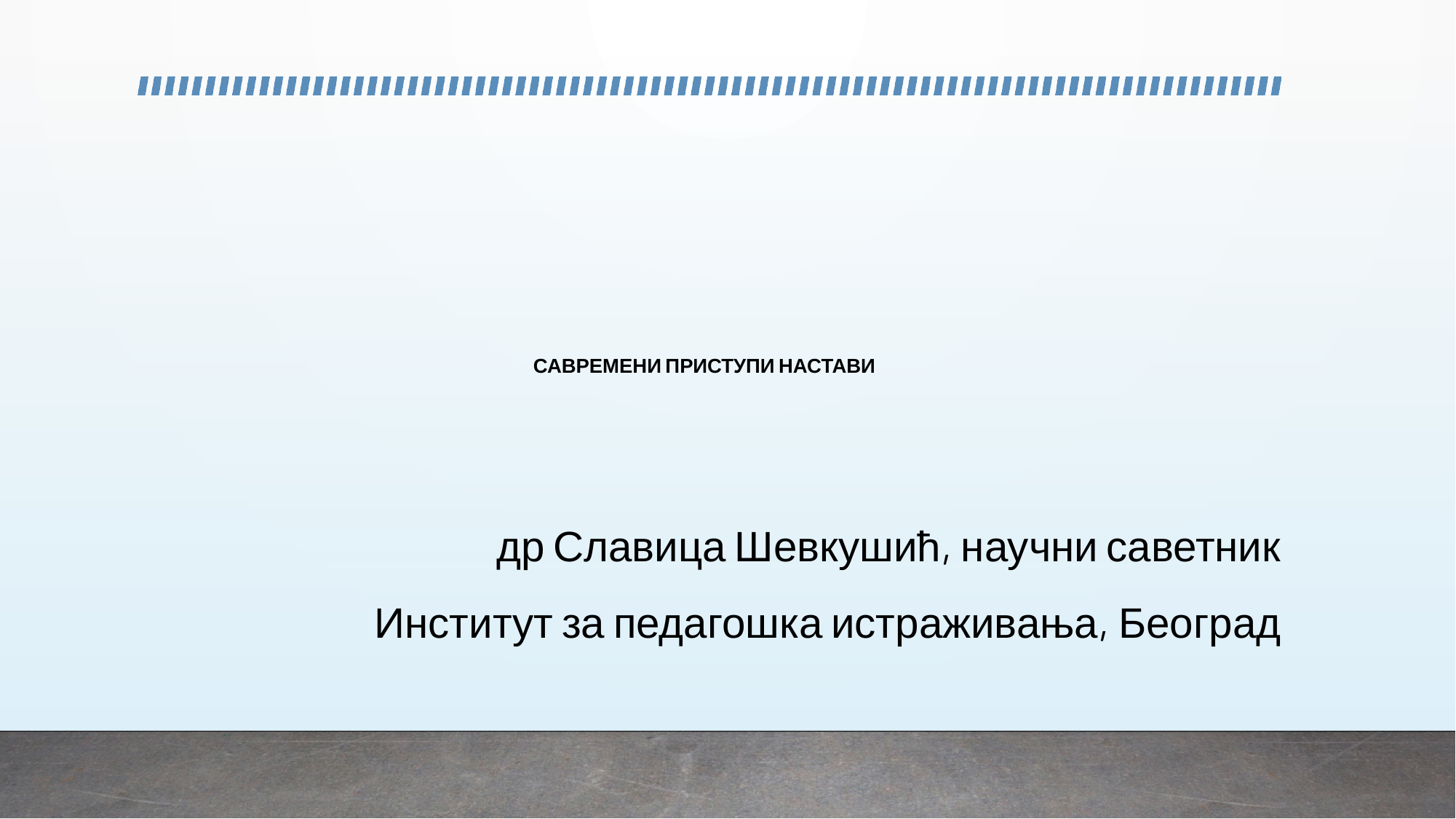

# САВРЕМЕНИ ПРИСТУПИ НАСТАВИ
др Славица Шевкушић, научни саветник
Институт за педагошка истраживања, Београд